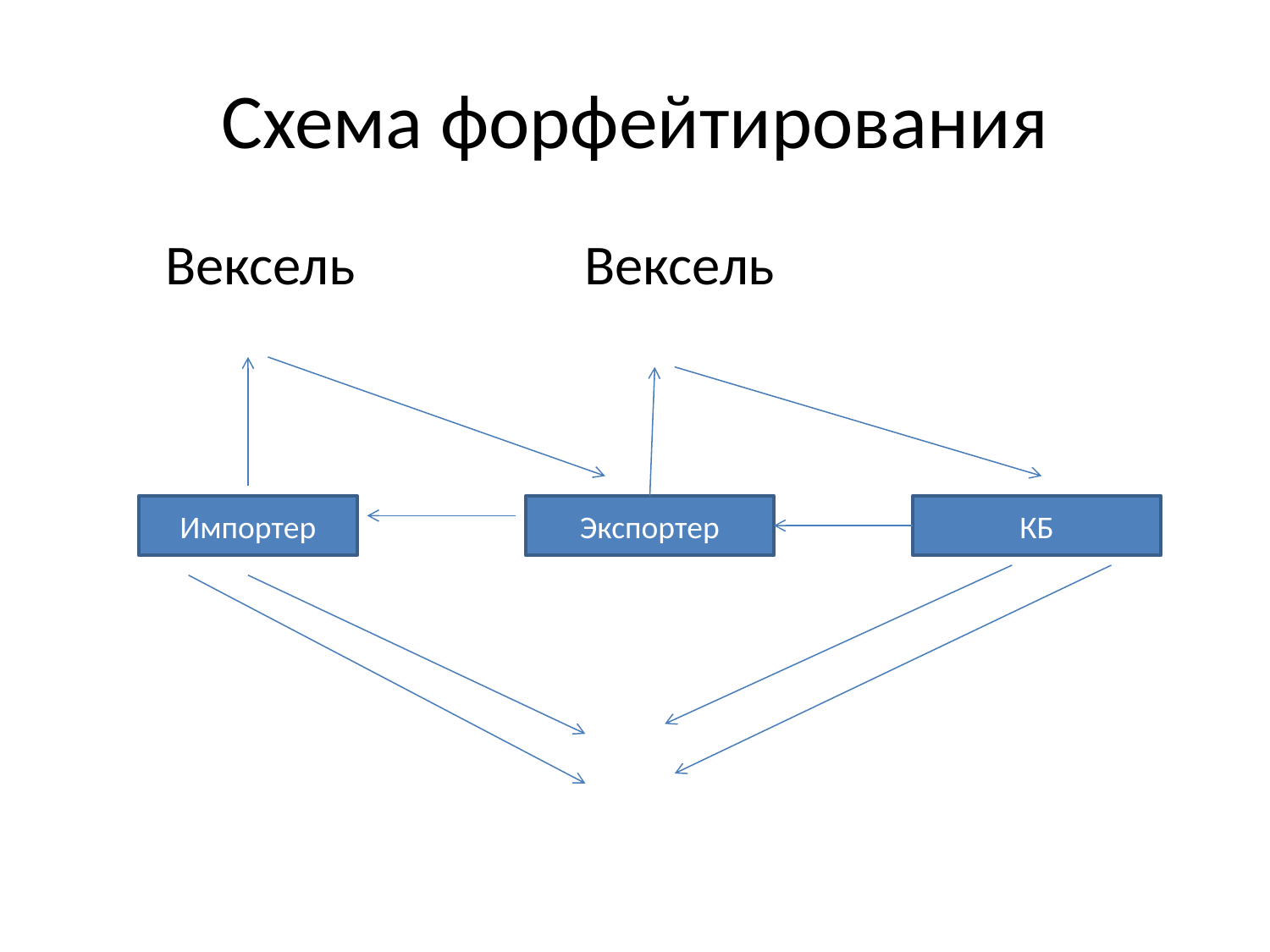

# Схема форфейтирования
       Вексель                  Вексель
Импортер
Экспортер
КБ